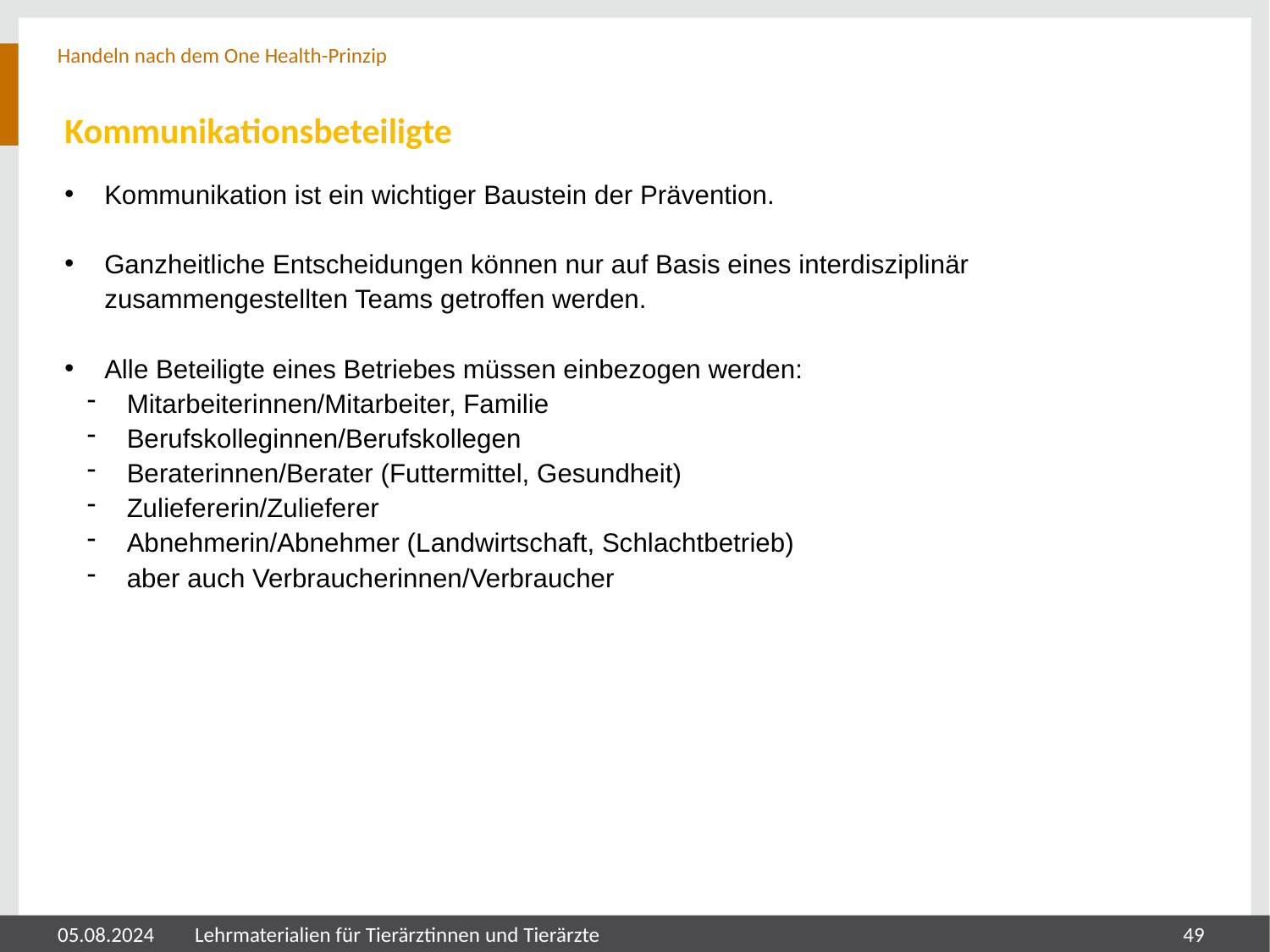

Handeln nach dem One Health-Prinzip
# Kommunikationsbeteiligte
Kommunikation ist ein wichtiger Baustein der Prävention.

Ganzheitliche Entscheidungen können nur auf Basis eines interdisziplinär zusammengestellten Teams getroffen werden.

Alle Beteiligte eines Betriebes müssen einbezogen werden:
Mitarbeiterinnen/Mitarbeiter, Familie
Berufskolleginnen/Berufskollegen
Beraterinnen/Berater (Futtermittel, Gesundheit)
Zuliefererin/Zulieferer
Abnehmerin/Abnehmer (Landwirtschaft, Schlachtbetrieb)
aber auch Verbraucherinnen/Verbraucher
05.08.2024
Lehrmaterialien für Tierärztinnen und Tierärzte
49